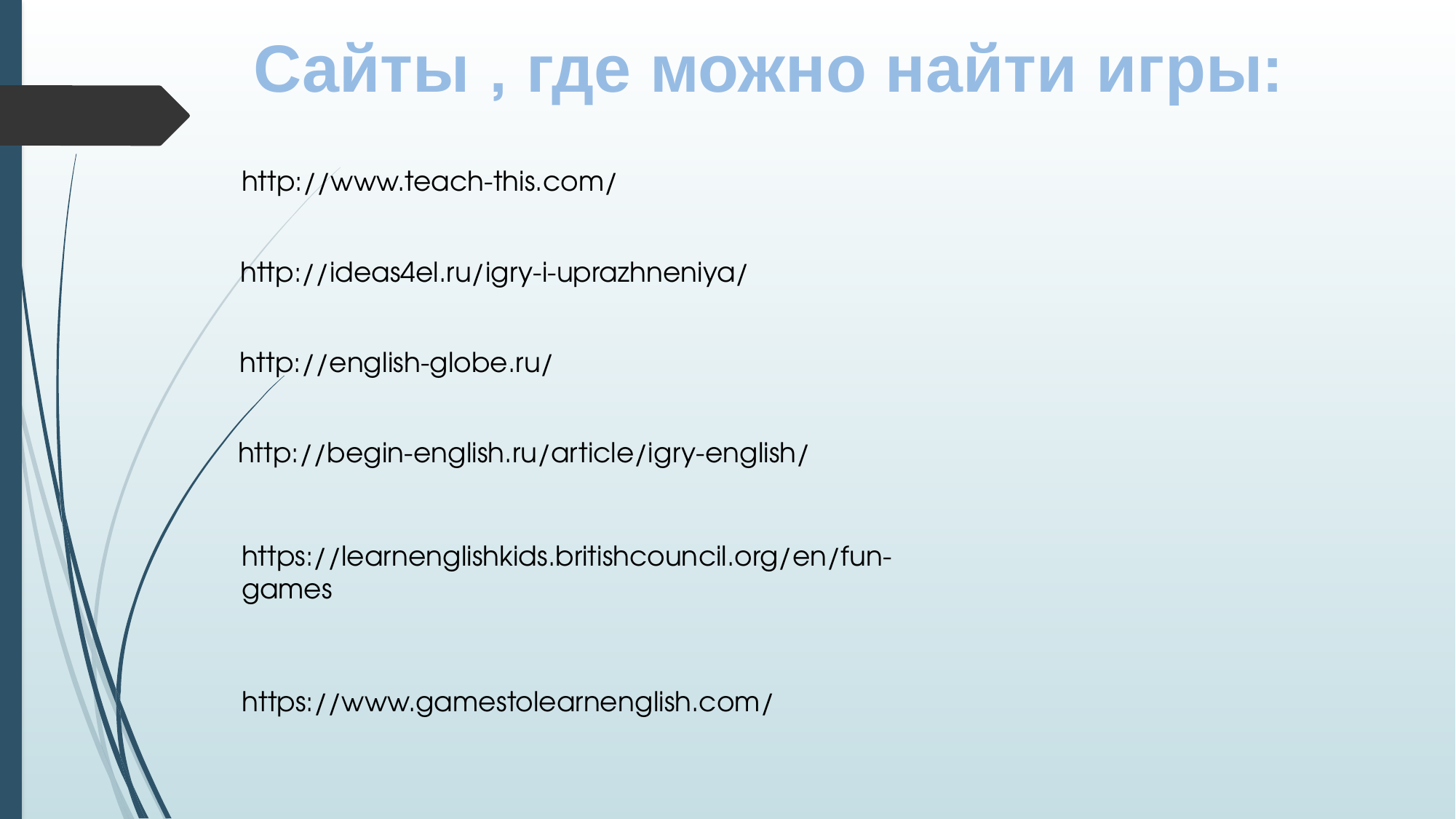

Сайты , где можно найти игры:
http://www.teach-this.com/
http://ideas4el.ru/igry-i-uprazhneniya/
http://english-globe.ru/
http://begin-english.ru/article/igry-english/
https://learnenglishkids.britishcouncil.org/en/fun-games
https://www.gamestolearnenglish.com/